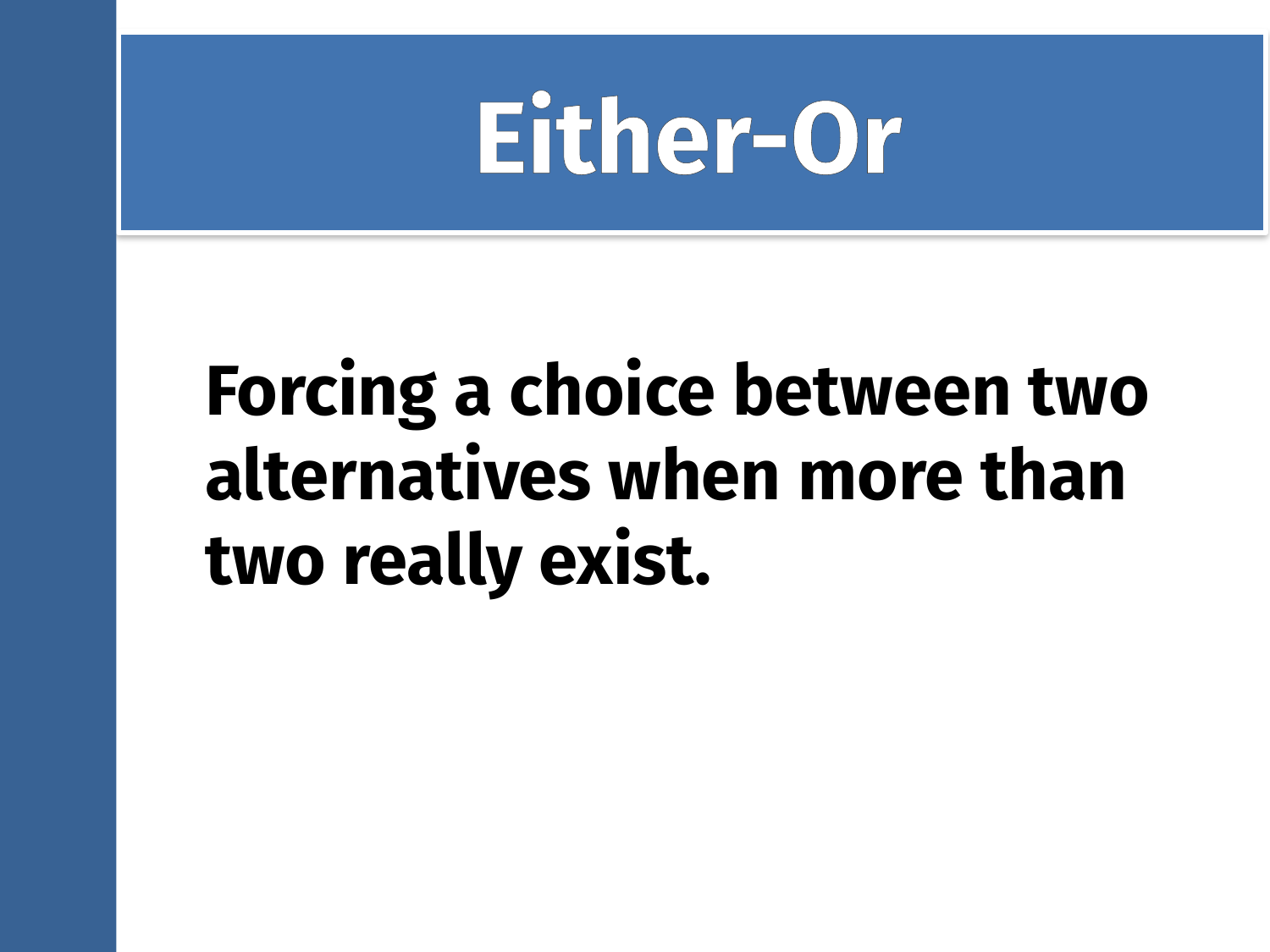

# Either-Or
Forcing a choice between two alternatives when more than two really exist.